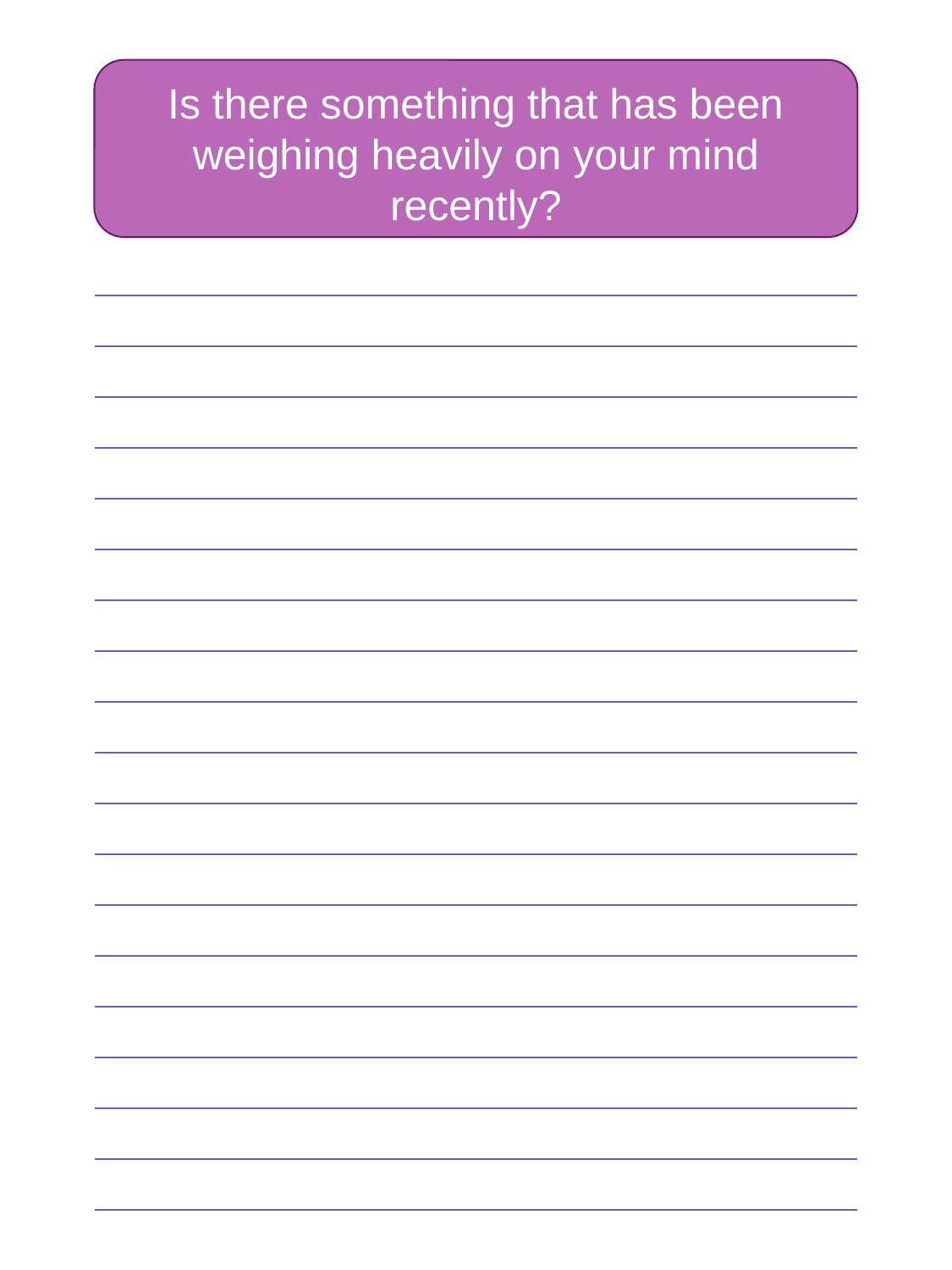

Is there something that has been weighing heavily on your mind recently?
|  |
| --- |
|  |
|  |
|  |
|  |
|  |
|  |
|  |
|  |
|  |
|  |
|  |
|  |
|  |
|  |
|  |
|  |
|  |